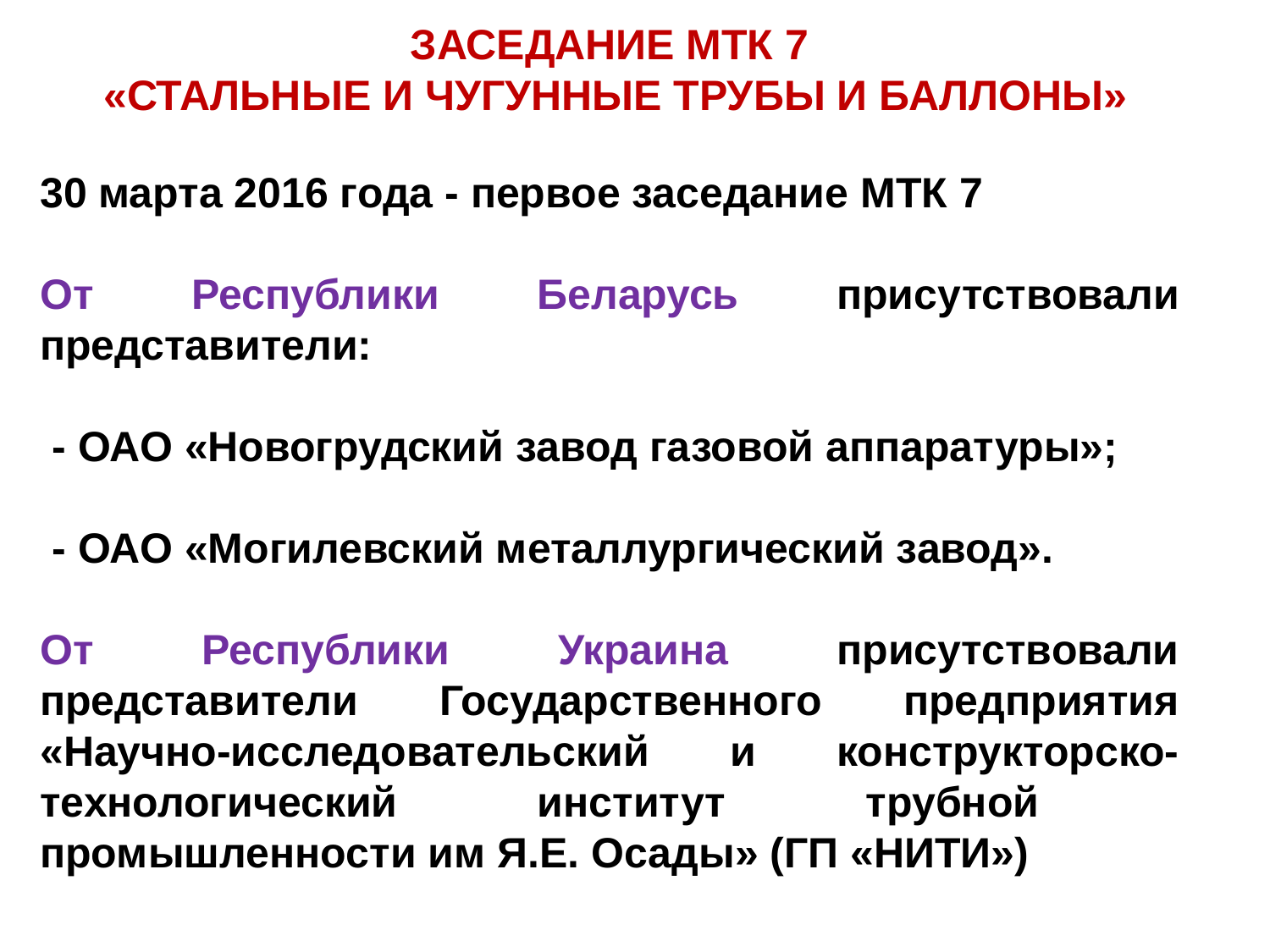

ЗАСЕДАНИЕ МТК 7
 «СТАЛЬНЫЕ И ЧУГУННЫЕ ТРУБЫ И БАЛЛОНЫ»

30 марта 2016 года - первое заседание МТК 7

От Республики Беларусь присутствовали представители:

 - ОАО «Новогрудский завод газовой аппаратуры»;

 - ОАО «Могилевский металлургический завод».

От Республики Украина присутствовали представители Государственного предприятия «Научно-исследовательский и конструкторско-технологический институт трубной  промышленности им Я.Е. Осады» (ГП «НИТИ»)